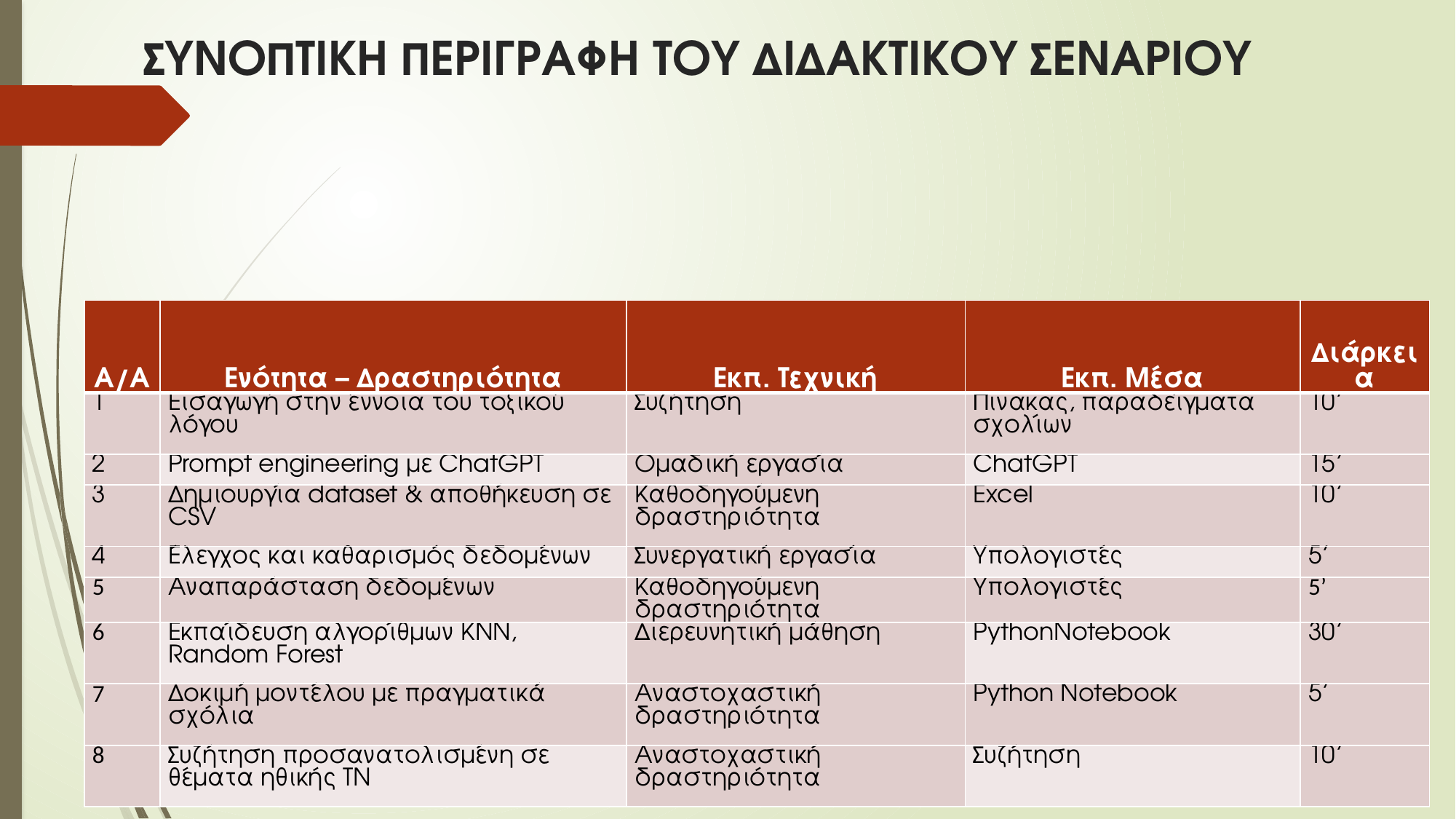

# ΣΥΝΟΠΤΙΚΗ ΠΕΡΙΓΡΑΦΗ ΤΟΥ ΔΙΔΑΚΤΙΚΟΥ ΣΕΝΑΡΙΟΥ
| Α/Α | Ενότητα – Δραστηριότητα | Εκπ. Τεχνική | Εκπ. Μέσα | Διάρκεια |
| --- | --- | --- | --- | --- |
| 1 | Εισαγωγή στην έννοια του τοξικού λόγου | Συζήτηση | Πίνακας, παραδείγματα σχολίων | 10’ |
| 2 | Prompt engineering με ChatGPT | Ομαδική εργασία | ChatGPT | 15’ |
| 3 | Δημιουργία dataset & αποθήκευση σε CSV | Καθοδηγούμενη δραστηριότητα | Εxcel | 10’ |
| 4 | Έλεγχος και καθαρισμός δεδομένων | Συνεργατική εργασία | Υπολογιστές | 5’ |
| 5 | Αναπαράσταση δεδομένων | Καθοδηγούμενη δραστηριότητα | Υπολογιστές | 5’ |
| 6 | Εκπαίδευση αλγορίθμων KNN, Random Forest | Διερευνητική μάθηση | PythonNotebook | 30’ |
| 7 | Δοκιμή μοντέλου με πραγματικά σχόλια | Αναστοχαστική δραστηριότητα | Python Notebook | 5’ |
| 8 | Συζήτηση προσανατολισμένη σε θέματα ηθικής ΤΝ | Αναστοχαστική δραστηριότητα | Συζήτηση | 10’ |